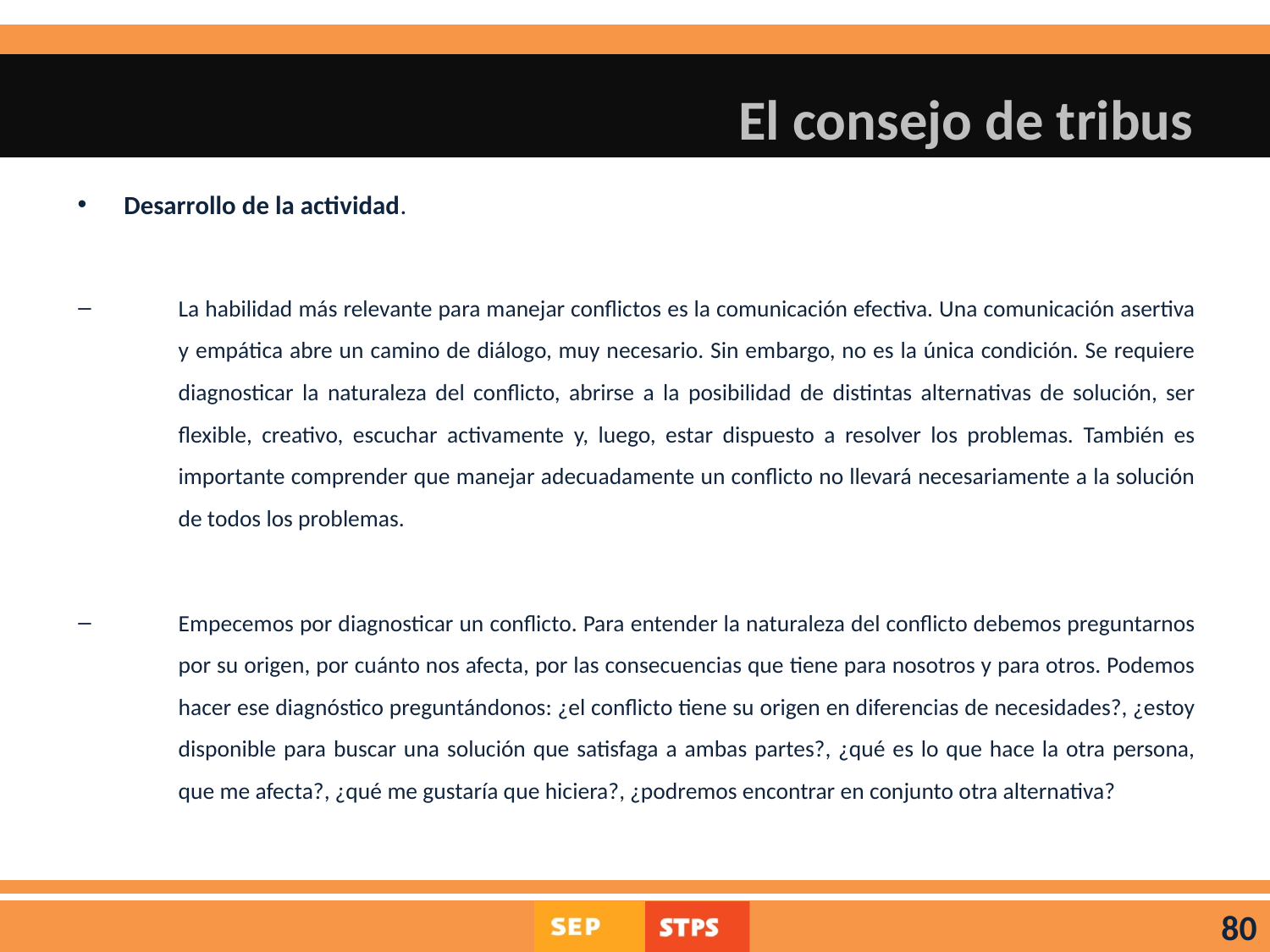

# El consejo de tribus
Desarrollo de la actividad.

La habilidad más relevante para manejar conflictos es la comunicación efectiva. Una comunicación asertiva y empática abre un camino de diálogo, muy necesario. Sin embargo, no es la única condición. Se requiere diagnosticar la naturaleza del conflicto, abrirse a la posibilidad de distintas alternativas de solución, ser flexible, creativo, escuchar activamente y, luego, estar dispuesto a resolver los problemas. También es importante comprender que manejar adecuadamente un conflicto no llevará necesariamente a la solución de todos los problemas.

Empecemos por diagnosticar un conflicto. Para entender la naturaleza del conflicto debemos preguntarnos por su origen, por cuánto nos afecta, por las consecuencias que tiene para nosotros y para otros. Podemos hacer ese diagnóstico preguntándonos: ¿el conflicto tiene su origen en diferencias de necesidades?, ¿estoy disponible para buscar una solución que satisfaga a ambas partes?, ¿qué es lo que hace la otra persona, que me afecta?, ¿qué me gustaría que hiciera?, ¿podremos encontrar en conjunto otra alternativa?
80